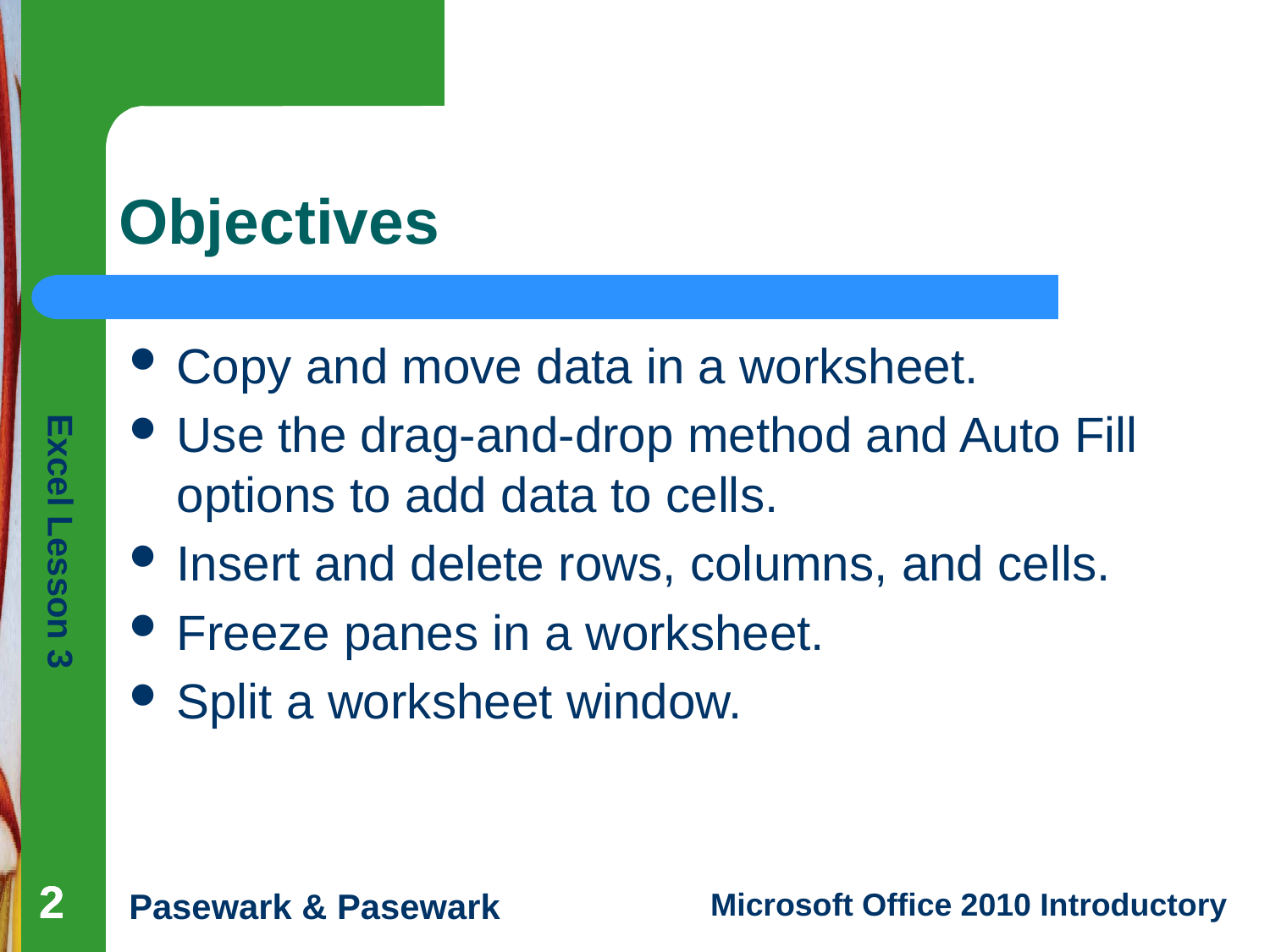

# Objectives
Copy and move data in a worksheet.
Use the drag-and-drop method and Auto Fill options to add data to cells.
Insert and delete rows, columns, and cells.
Freeze panes in a worksheet.
Split a worksheet window.
2
2
2